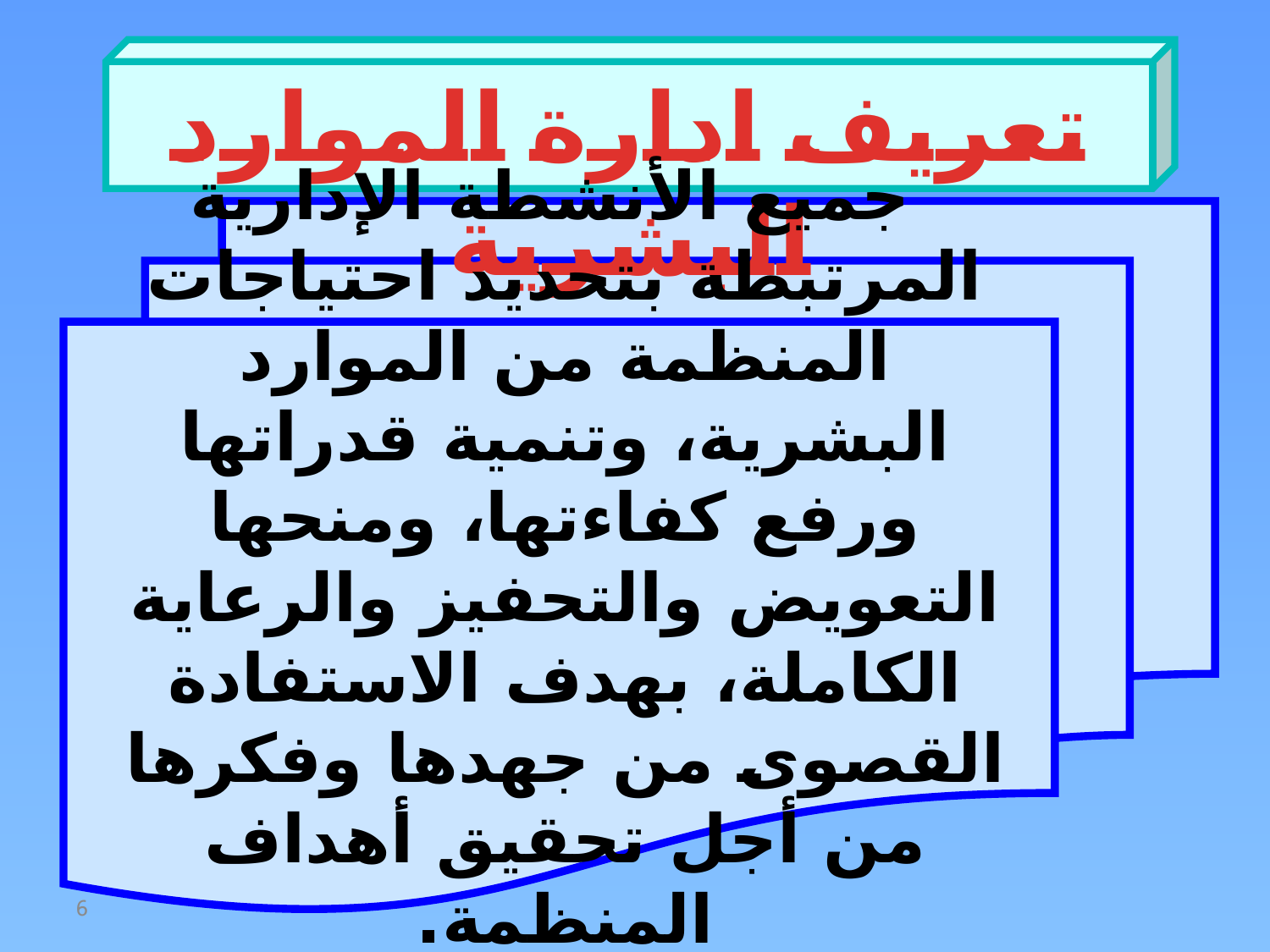

تعريف ادارة الموارد البشرية

جميع الأنشطة الإدارية المرتبطة بتحديد احتياجات المنظمة من الموارد البشرية، وتنمية قدراتها ورفع كفاءتها، ومنحها التعويض والتحفيز والرعاية الكاملة، بهدف الاستفادة القصوى من جهدها وفكرها من أجل تحقيق أهداف المنظمة.
6